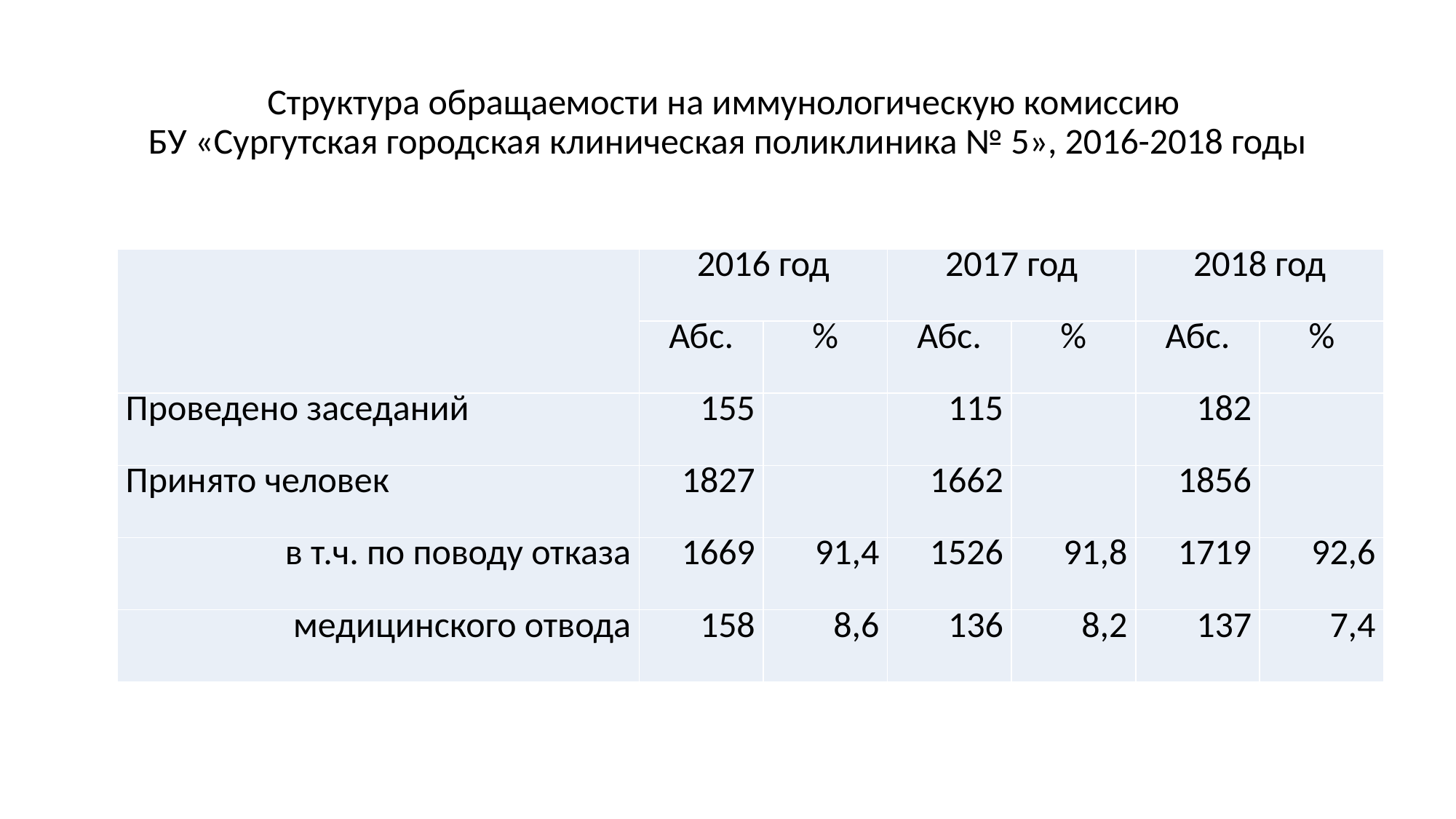

# Структура обращаемости на иммунологическую комиссию БУ «Сургутская городская клиническая поликлиника № 5», 2016-2018 годы
|  | 2016 год |  | 2017 год |  | 2018 год |  |
| --- | --- | --- | --- | --- | --- | --- |
|  | Абс. | % | Абс. | % | Абс. | % |
| Проведено заседаний | 155 |  | 115 |  | 182 |  |
| Принято человек | 1827 |  | 1662 |  | 1856 |  |
| в т.ч. по поводу отказа | 1669 | 91,4 | 1526 | 91,8 | 1719 | 92,6 |
| медицинского отвода | 158 | 8,6 | 136 | 8,2 | 137 | 7,4 |